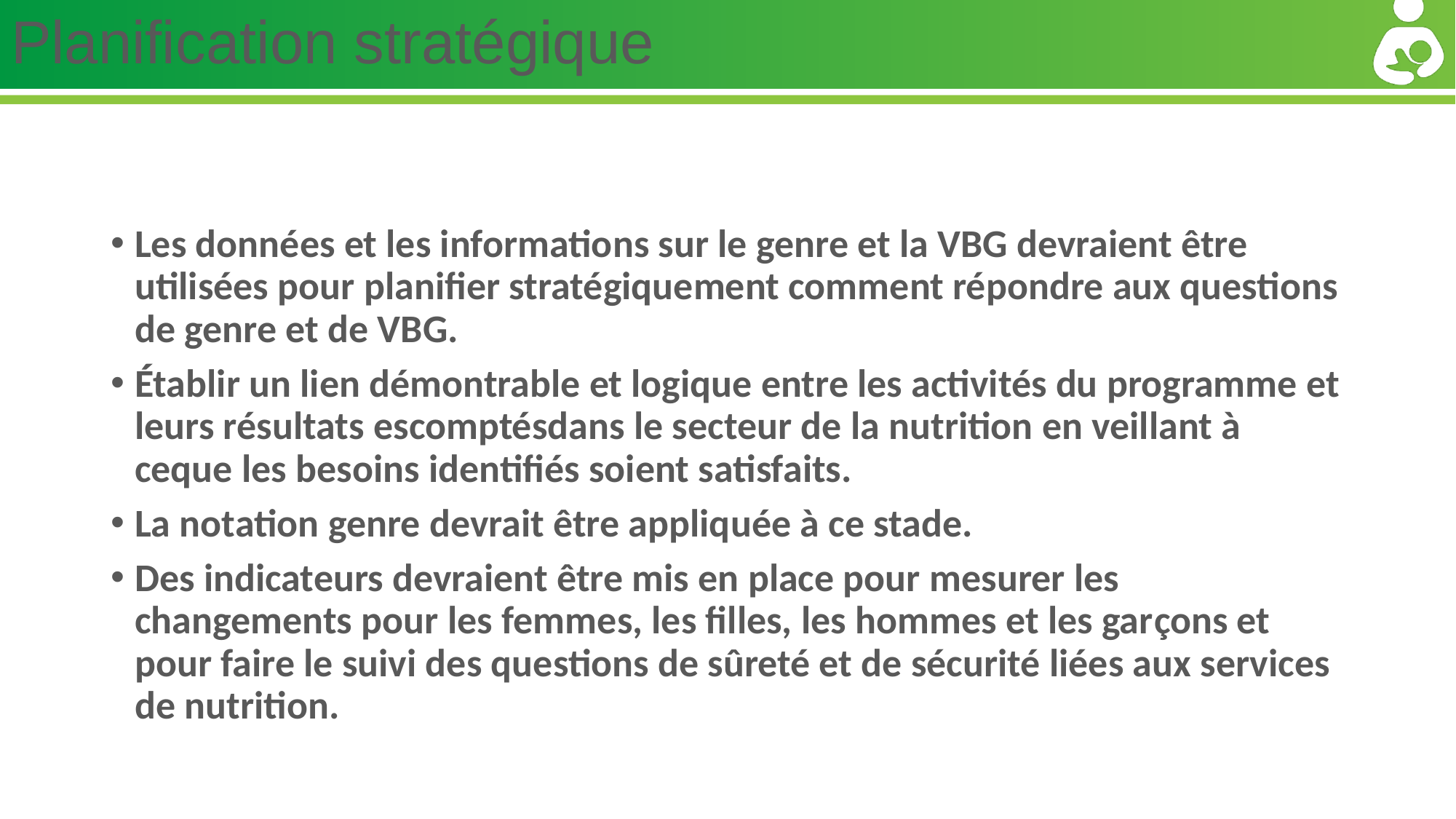

# Planification stratégique
Les données et les informations sur le genre et la VBG devraient être utilisées pour planifier stratégiquement comment répondre aux questions de genre et de VBG.
Établir un lien démontrable et logique entre les activités du programme et leurs résultats escomptésdans le secteur de la nutrition en veillant à ceque les besoins identifiés soient satisfaits.
La notation genre devrait être appliquée à ce stade.
Des indicateurs devraient être mis en place pour mesurer les changements pour les femmes, les filles, les hommes et les garçons et pour faire le suivi des questions de sûreté et de sécurité liées aux services de nutrition.